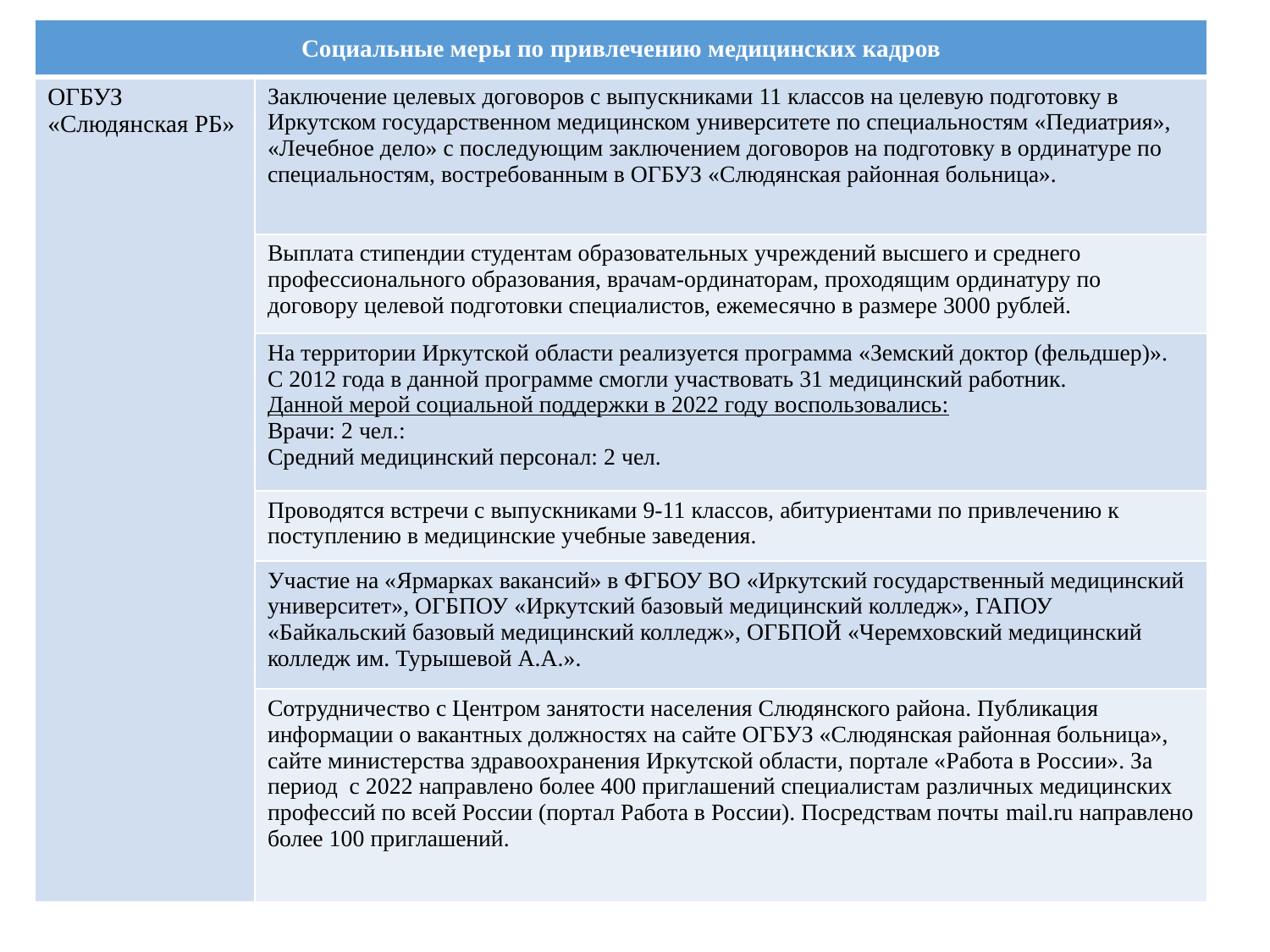

| Социальные меры по привлечению медицинских кадров |  |
| --- | --- |
| ОГБУЗ «Слюдянская РБ» | Заключение целевых договоров с выпускниками 11 классов на целевую подготовку в Иркутском государственном медицинском университете по специальностям «Педиатрия», «Лечебное дело» с последующим заключением договоров на подготовку в ординатуре по специальностям, востребованным в ОГБУЗ «Слюдянская районная больница». |
|  | Выплата стипендии студентам образовательных учреждений высшего и среднего профессионального образования, врачам-ординаторам, проходящим ординатуру по договору целевой подготовки специалистов, ежемесячно в размере 3000 рублей. |
|  | На территории Иркутской области реализуется программа «Земский доктор (фельдшер)». С 2012 года в данной программе смогли участвовать 31 медицинский работник. Данной мерой социальной поддержки в 2022 году воспользовались: Врачи: 2 чел.: Средний медицинский персонал: 2 чел. |
|  | Проводятся встречи с выпускниками 9-11 классов, абитуриентами по привлечению к поступлению в медицинские учебные заведения. |
|  | Участие на «Ярмарках вакансий» в ФГБОУ ВО «Иркутский государственный медицинский университет», ОГБПОУ «Иркутский базовый медицинский колледж», ГАПОУ «Байкальский базовый медицинский колледж», ОГБПОЙ «Черемховский медицинский колледж им. Турышевой А.А.». |
|  | Сотрудничество с Центром занятости населения Слюдянского района. Публикация информации о вакантных должностях на сайте ОГБУЗ «Слюдянская районная больница», сайте министерства здравоохранения Иркутской области, портале «Работа в России». За период с 2022 направлено более 400 приглашений специалистам различных медицинских профессий по всей России (портал Работа в России). Посредствам почты mail.ru направлено более 100 приглашений. |